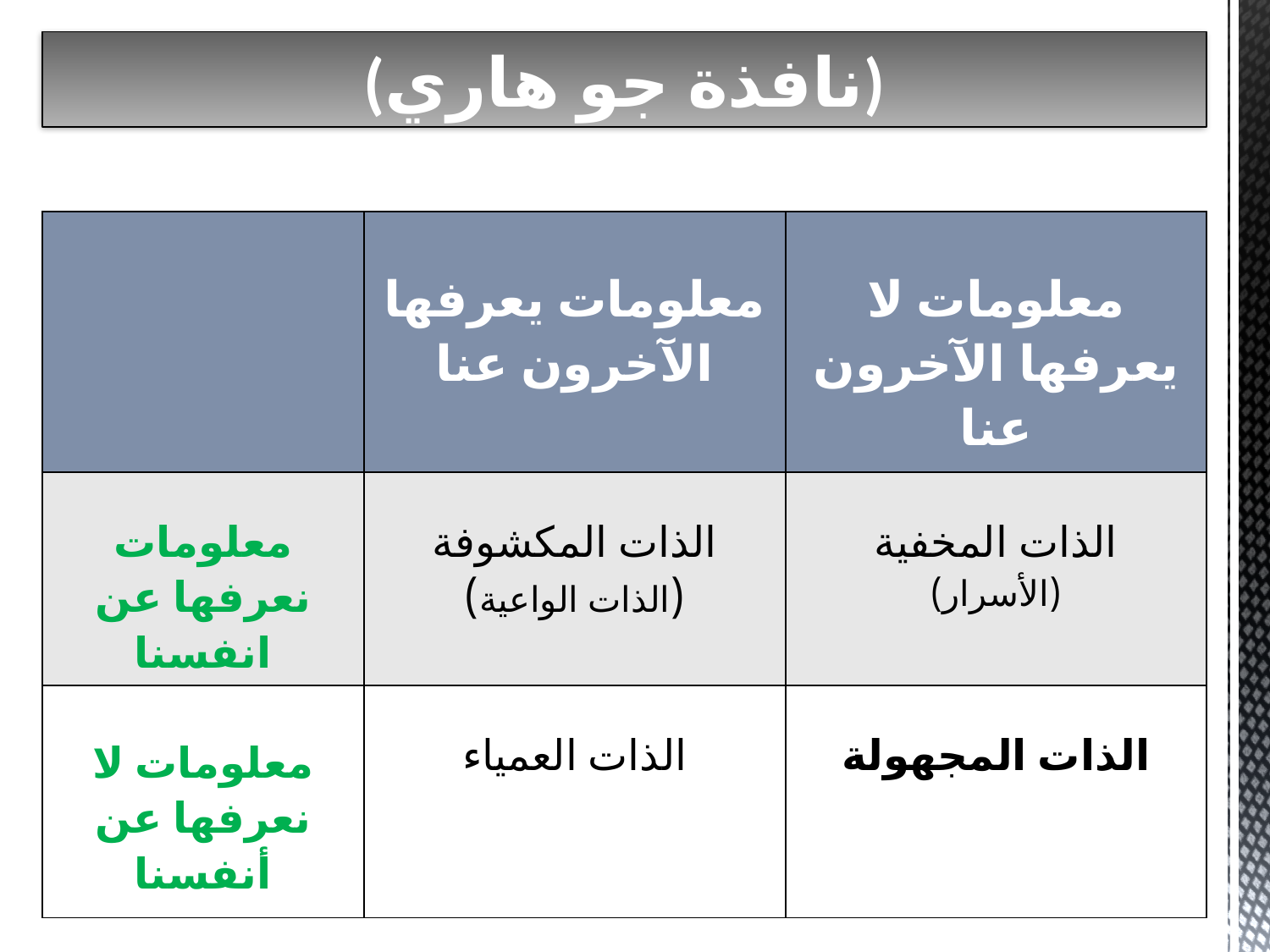

# (نافذة جو هاري)
|  | معلومات يعرفها الآخرون عنا | معلومات لا يعرفها الآخرون عنا |
| --- | --- | --- |
| معلومات نعرفها عن انفسنا | الذات المكشوفة (الذات الواعية) | الذات المخفية (الأسرار) |
| معلومات لا نعرفها عن أنفسنا | الذات العمياء | الذات المجهولة |